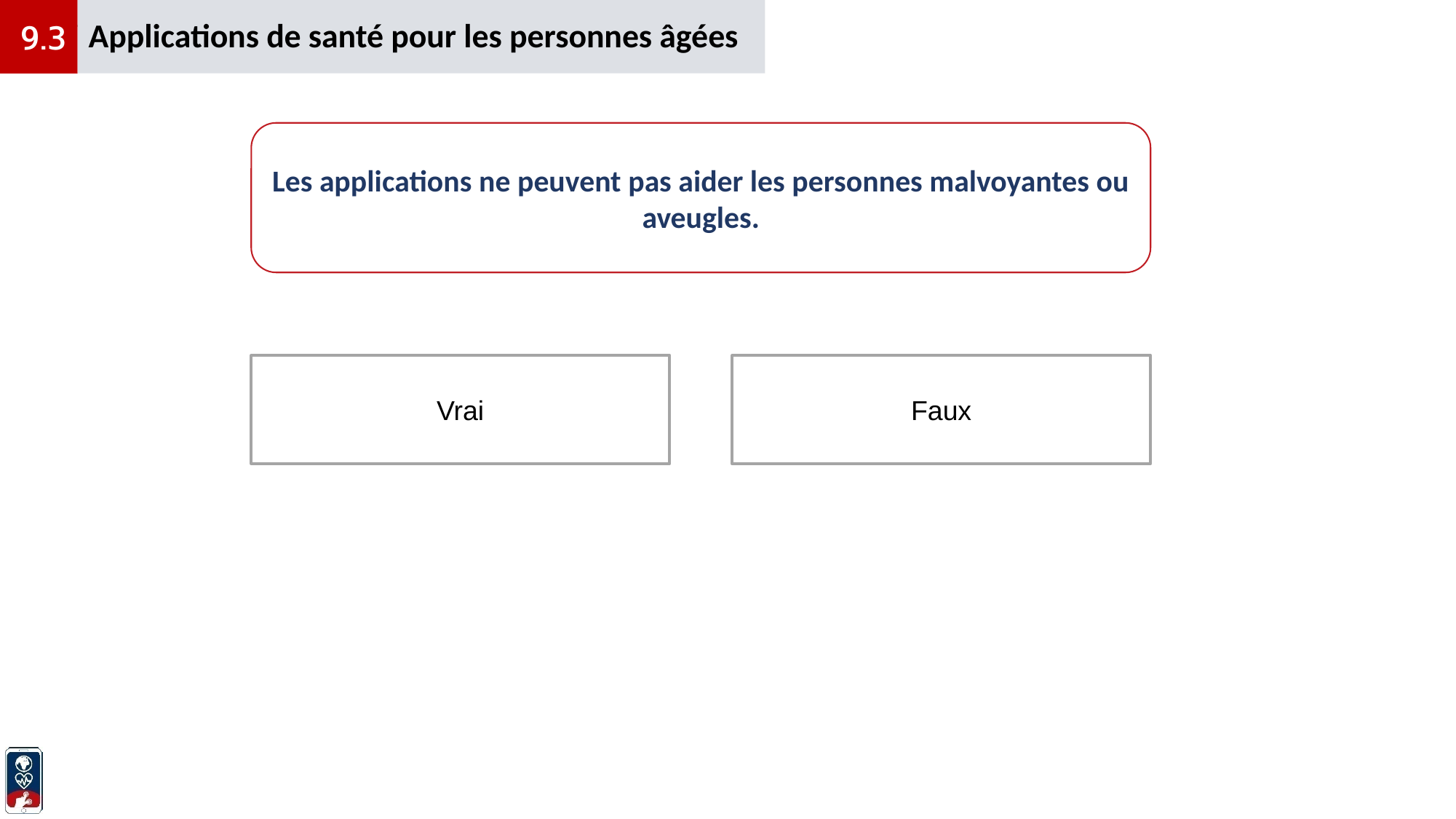

Applications de santé pour les personnes âgées
9.3
Les applications ne peuvent pas aider les personnes malvoyantes ou aveugles.
Vrai
Faux